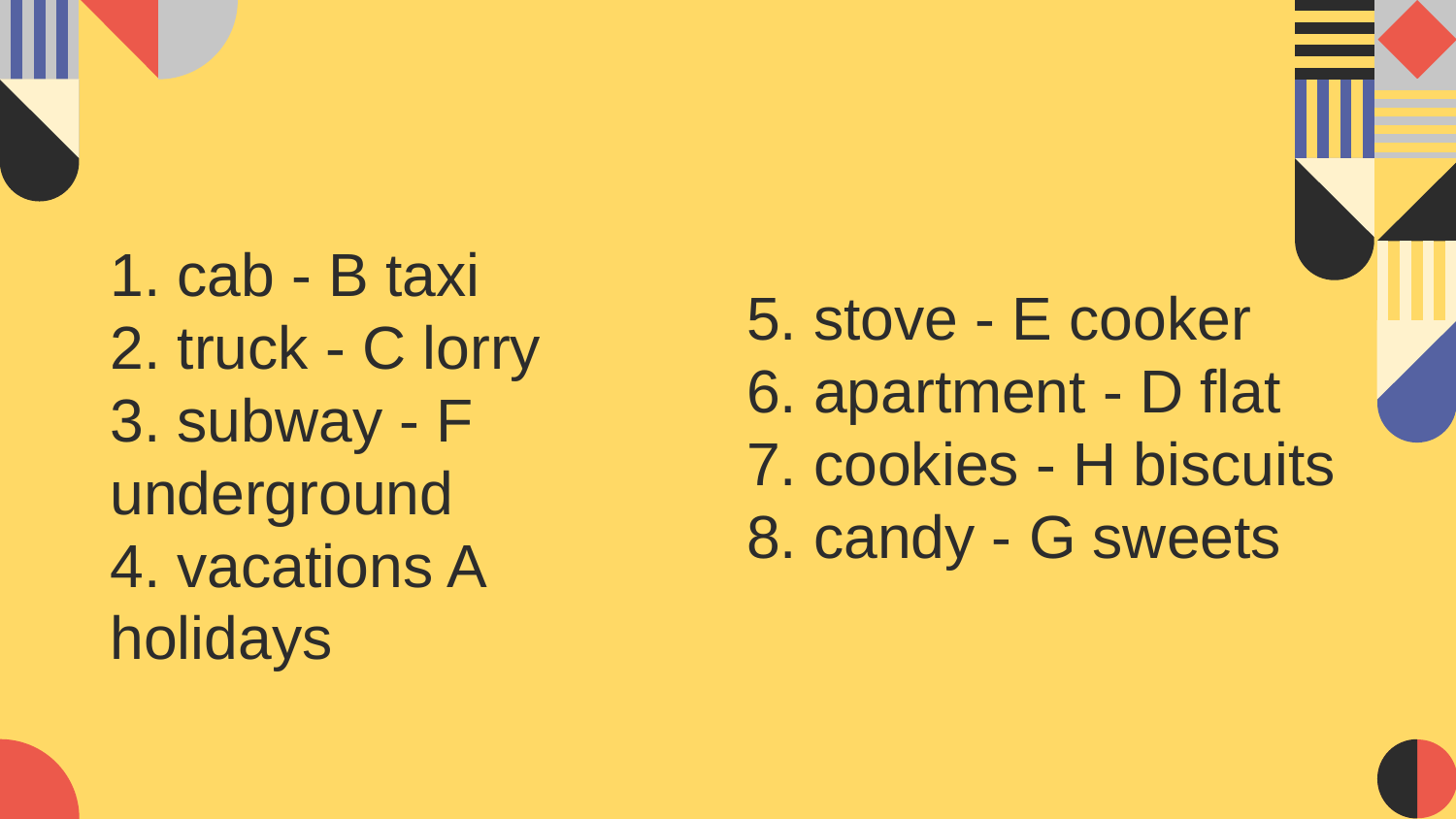

#

1. cab - B taxi
2. truck - C lorry
3. subway - F underground
4. vacations A holidays

5. stove - E cooker
6. apartment - D flat
7. cookies - H biscuits
8. candy - G sweets